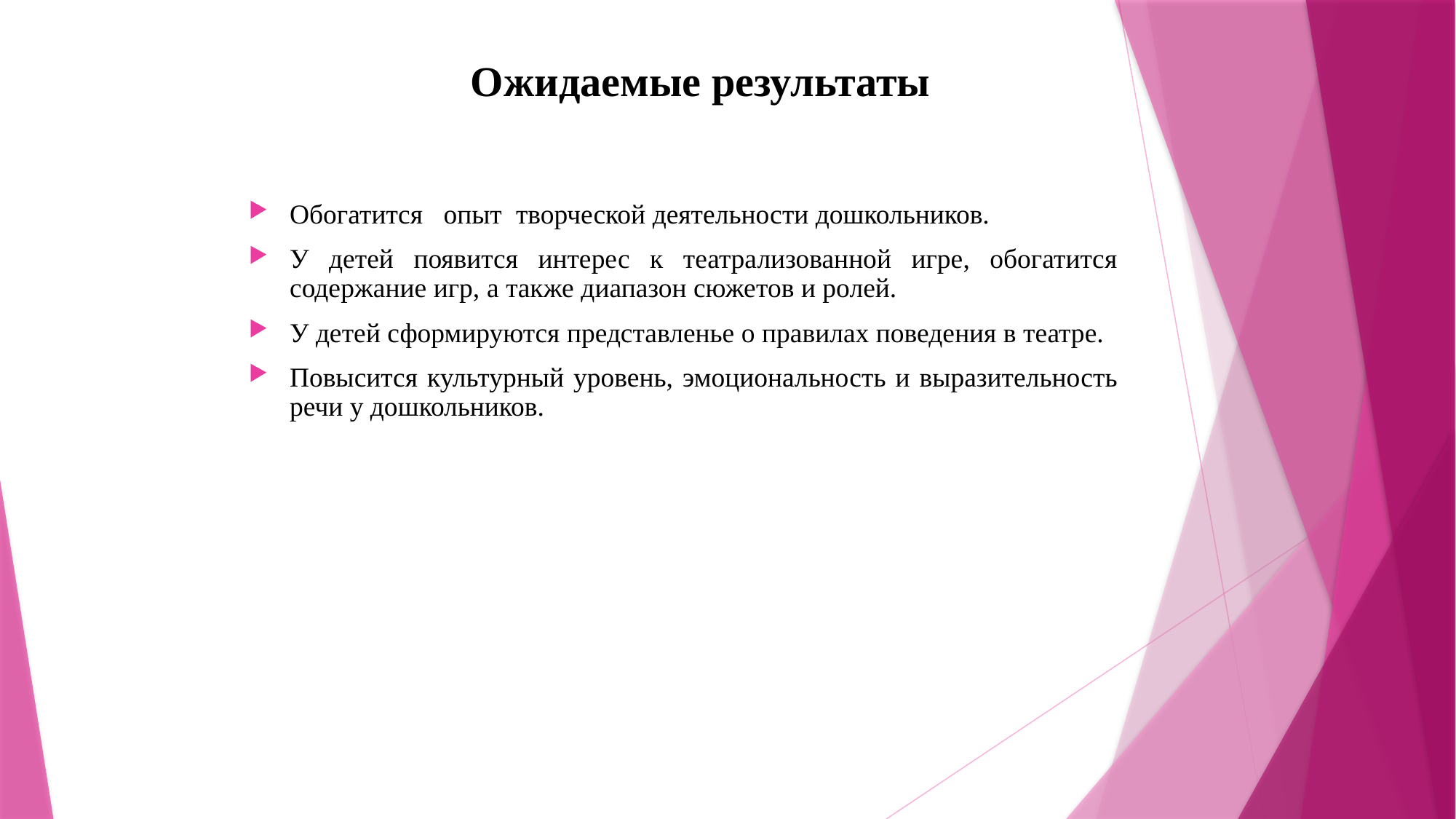

# Ожидаемые результаты
Обогатится   опыт  творческой деятельности дошкольников.
У детей появится интерес к театрализованной игре, обогатится содержание игр, а также диапазон сюжетов и ролей.
У детей сформируются представленье о правилах поведения в театре.
Повысится культурный уровень, эмоциональность и выразительность речи у дошкольников.